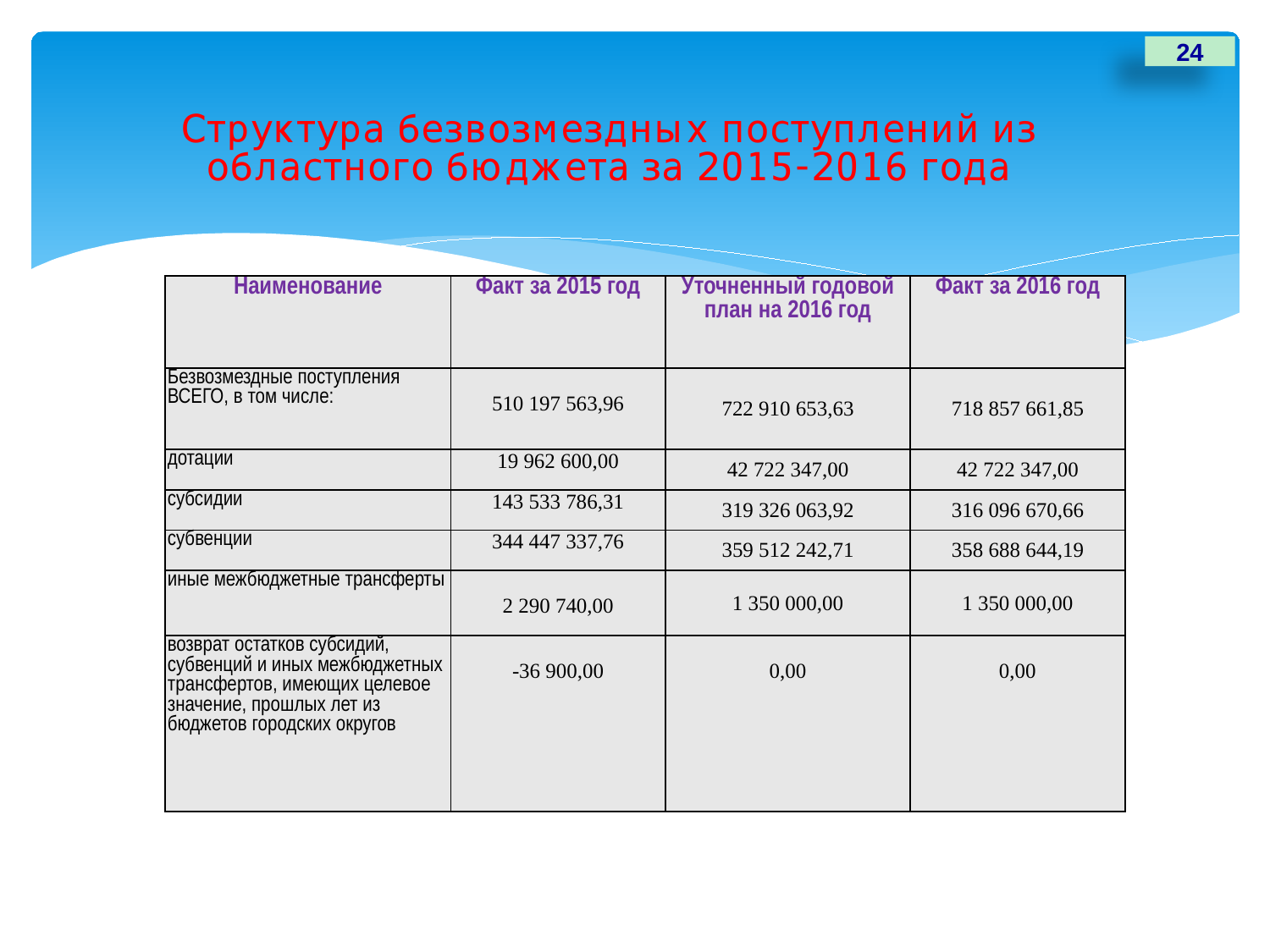

24
# Структура безвозмездных поступлений из областного бюджета за 2015-2016 года
| Наименование | Факт за 2015 год | Уточненный годовой план на 2016 год | Факт за 2016 год |
| --- | --- | --- | --- |
| Безвозмездные поступления ВСЕГО, в том числе: | 510 197 563,96 | 722 910 653,63 | 718 857 661,85 |
| дотации | 19 962 600,00 | 42 722 347,00 | 42 722 347,00 |
| субсидии | 143 533 786,31 | 319 326 063,92 | 316 096 670,66 |
| субвенции | 344 447 337,76 | 359 512 242,71 | 358 688 644,19 |
| иные межбюджетные трансферты | 2 290 740,00 | 1 350 000,00 | 1 350 000,00 |
| возврат остатков субсидий, субвенций и иных межбюджетных трансфертов, имеющих целевое значение, прошлых лет из бюджетов городских округов | -36 900,00 | 0,00 | 0,00 |